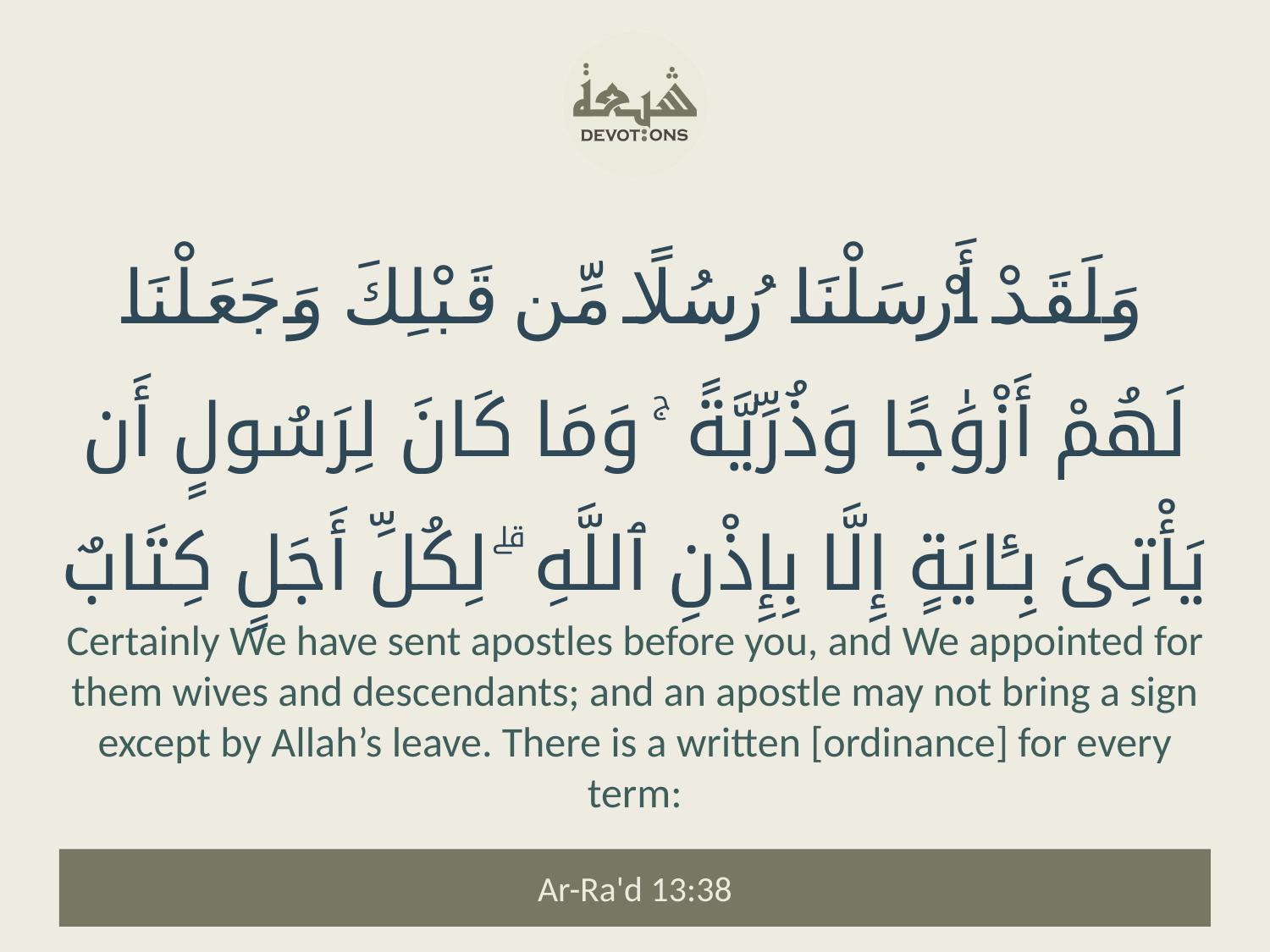

وَلَقَدْ أَرْسَلْنَا رُسُلًا مِّن قَبْلِكَ وَجَعَلْنَا لَهُمْ أَزْوَٰجًا وَذُرِّيَّةً ۚ وَمَا كَانَ لِرَسُولٍ أَن يَأْتِىَ بِـَٔايَةٍ إِلَّا بِإِذْنِ ٱللَّهِ ۗ لِكُلِّ أَجَلٍ كِتَابٌ
Certainly We have sent apostles before you, and We appointed for them wives and descendants; and an apostle may not bring a sign except by Allah’s leave. There is a written [ordinance] for every term:
Ar-Ra'd 13:38